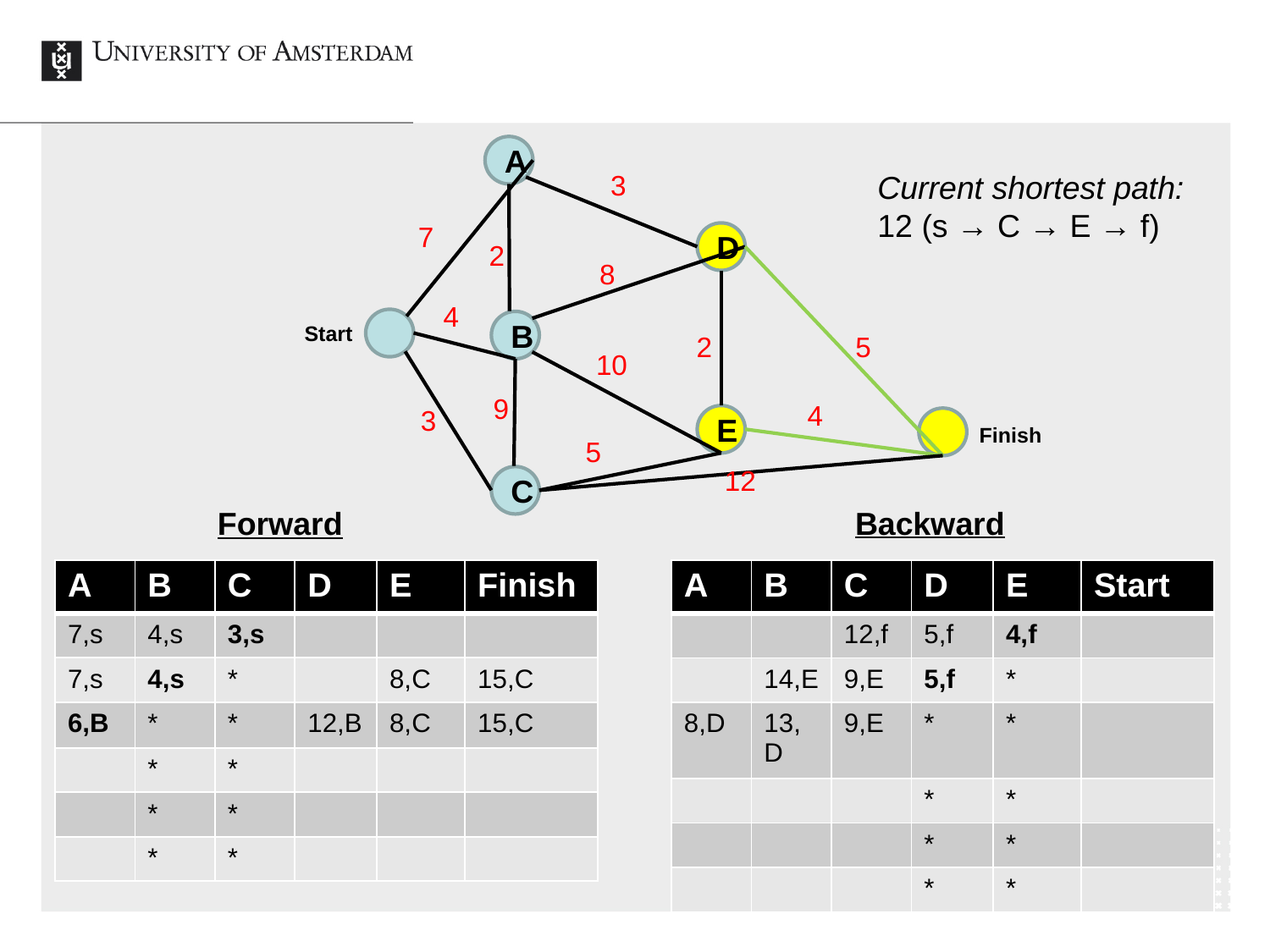

A
3
Current shortest path:
12 (s → C → E → f)
7
D
2
8
4

B
Start
2
5
10
9
4
3
E

Finish
5
12
C
Backward
Forward
| A | B | C | D | E | Finish |
| --- | --- | --- | --- | --- | --- |
| 7,s | 4,s | 3,s |  |  |  |
| 7,s | 4,s | \* |  | 8,C | 15,C |
| 6,B | \* | \* | 12,B | 8,C | 15,C |
|  | \* | \* |  |  |  |
|  | \* | \* |  |  |  |
|  | \* | \* |  |  |  |
| A | B | C | D | E | Start |
| --- | --- | --- | --- | --- | --- |
|  |  | 12,f | 5,f | 4,f |  |
|  | 14,E | 9,E | 5,f | \* |  |
| 8,D | 13,D | 9,E | \* | \* |  |
|  |  |  | \* | \* |  |
|  |  |  | \* | \* |  |
|  |  |  | \* | \* |  |
|  |
| --- |
|  |
Networks
46